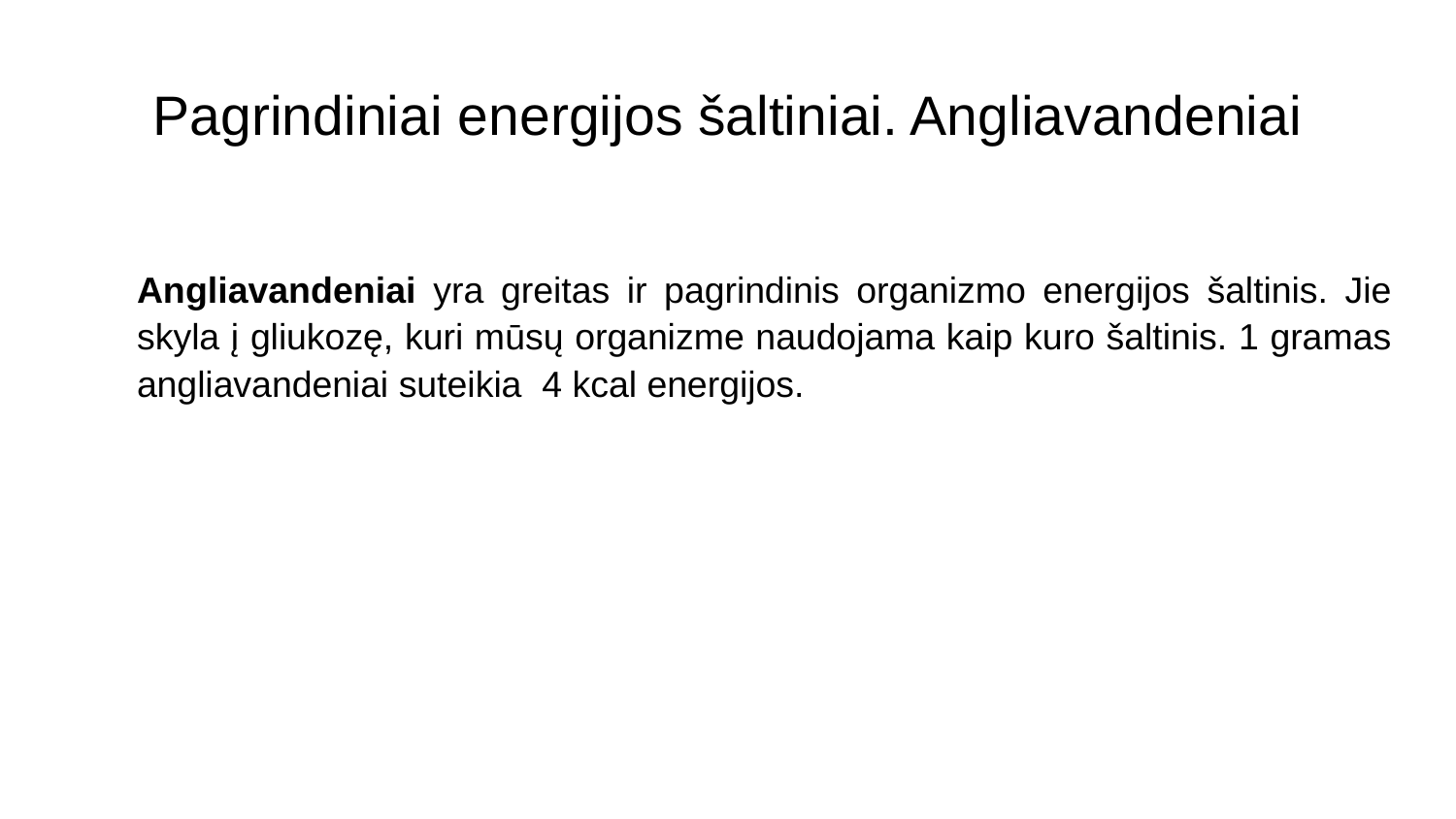

# Pagrindiniai energijos šaltiniai. Angliavandeniai
Angliavandeniai yra greitas ir pagrindinis organizmo energijos šaltinis. Jie skyla į gliukozę, kuri mūsų organizme naudojama kaip kuro šaltinis. 1 gramas angliavandeniai suteikia  4 kcal energijos.